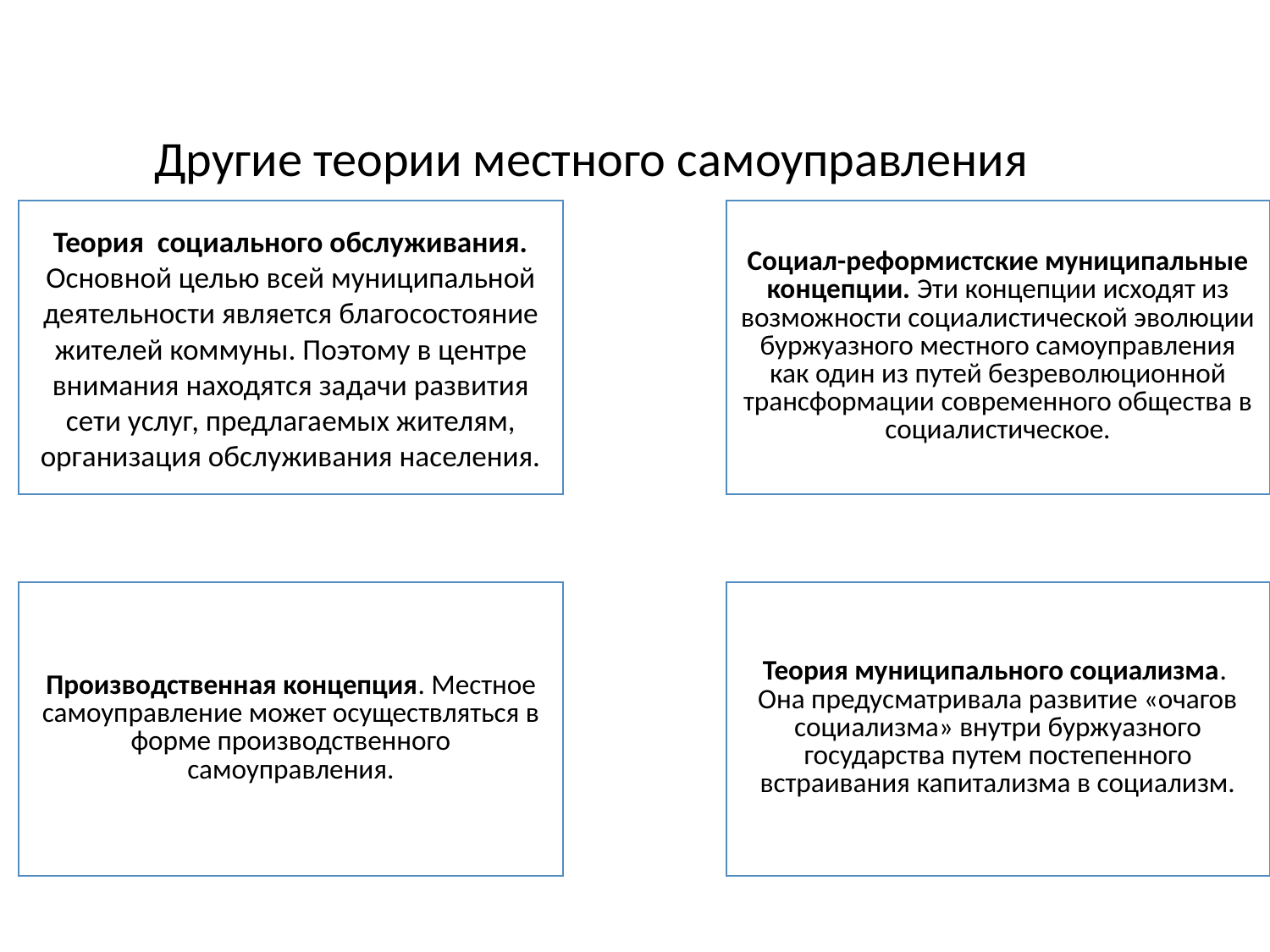

# Другие теории местного самоуправления
Теория  социального обслуживания. Основной целью всей муниципальной деятельности является благосостояние жителей коммуны. Поэтому в центре внимания находятся задачи развития сети услуг, предлагаемых жителям, организация обслуживания населения.
Социал-реформистские муниципальные концепции. Эти концепции исходят из возможности социалистической эволюции буржуазного местного самоуправления как один из путей безреволюционной трансформации современного общества в социалистическое.
Производственная концепция. Местное самоуправление может осуществляться в форме производственного самоуправления.
Теория муниципального социализма.  Она предусматривала развитие «очагов социализма» внутри буржуазного государства путем постепенного встраивания капитализма в социализм.